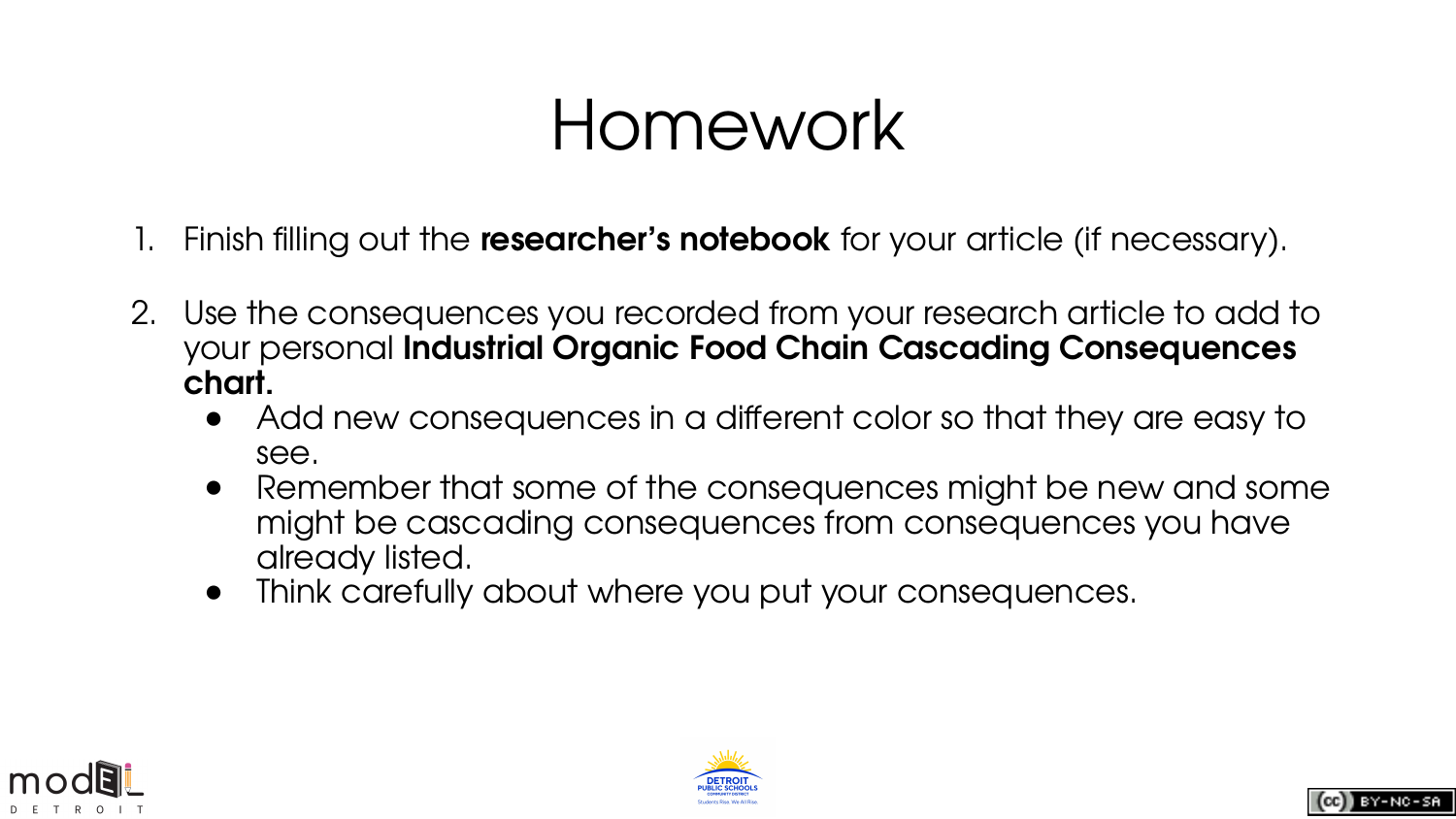

# Homework
Finish filling out the researcher’s notebook for your article (if necessary).
Use the consequences you recorded from your research article to add to your personal Industrial Organic Food Chain Cascading Consequences chart.
Add new consequences in a different color so that they are easy to see.
Remember that some of the consequences might be new and some might be cascading consequences from consequences you have already listed.
Think carefully about where you put your consequences.